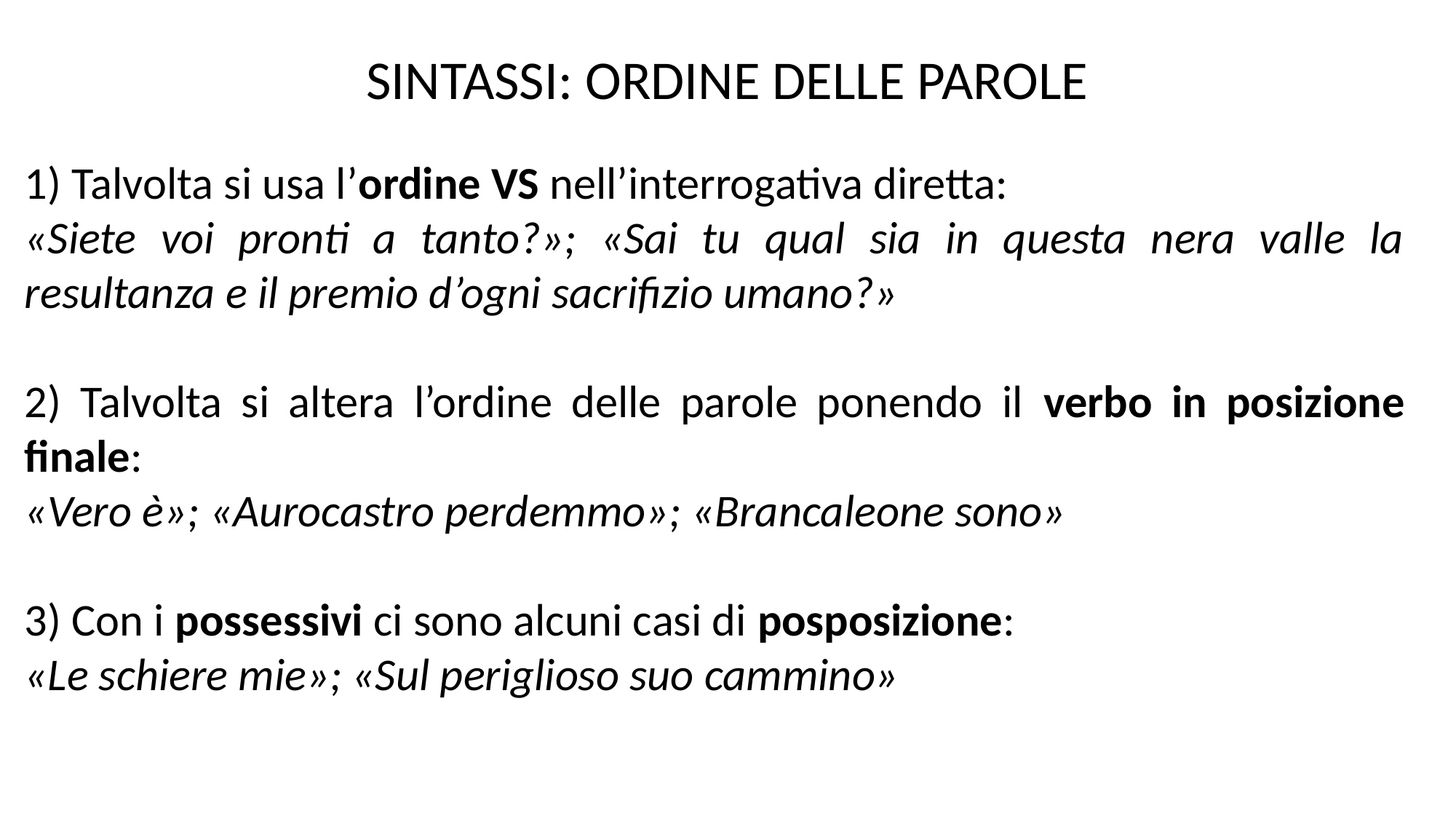

SINTASSI: ORDINE DELLE PAROLE
1) Talvolta si usa l’ordine VS nell’interrogativa diretta:
«Siete voi pronti a tanto?»; «Sai tu qual sia in questa nera valle la resultanza e il premio d’ogni sacrifizio umano?»

2) Talvolta si altera l’ordine delle parole ponendo il verbo in posizione finale:
«Vero è»; «Aurocastro perdemmo»; «Brancaleone sono»

3) Con i possessivi ci sono alcuni casi di posposizione:
«Le schiere mie»; «Sul periglioso suo cammino»